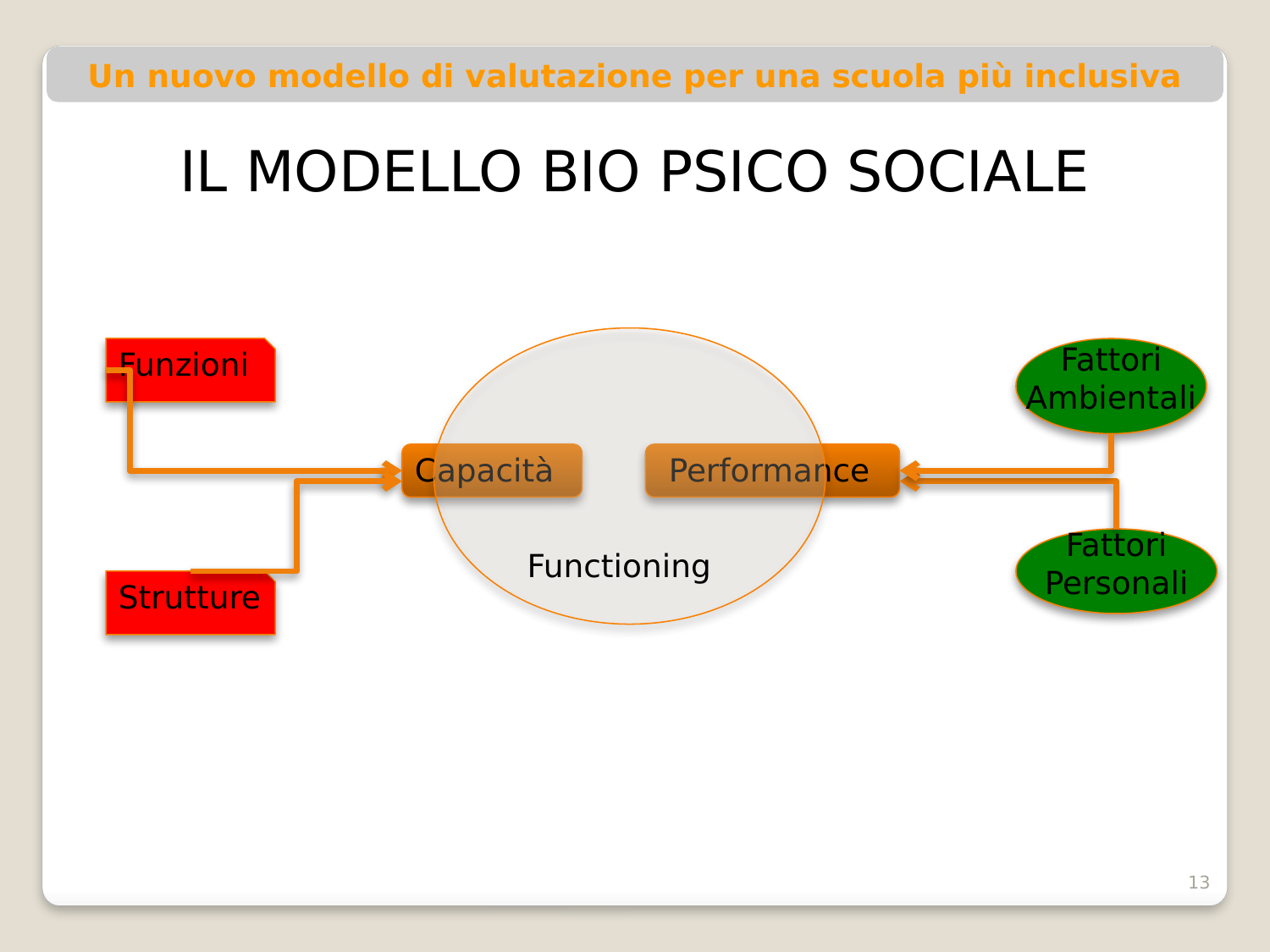

Un nuovo modello di valutazione per una scuola più inclusiva
IL MODELLO BIO PSICO SOCIALE

Fattori Ambientali

Funzioni

Performance
Capacità
Fattori Personali

Functioning

Strutture
13